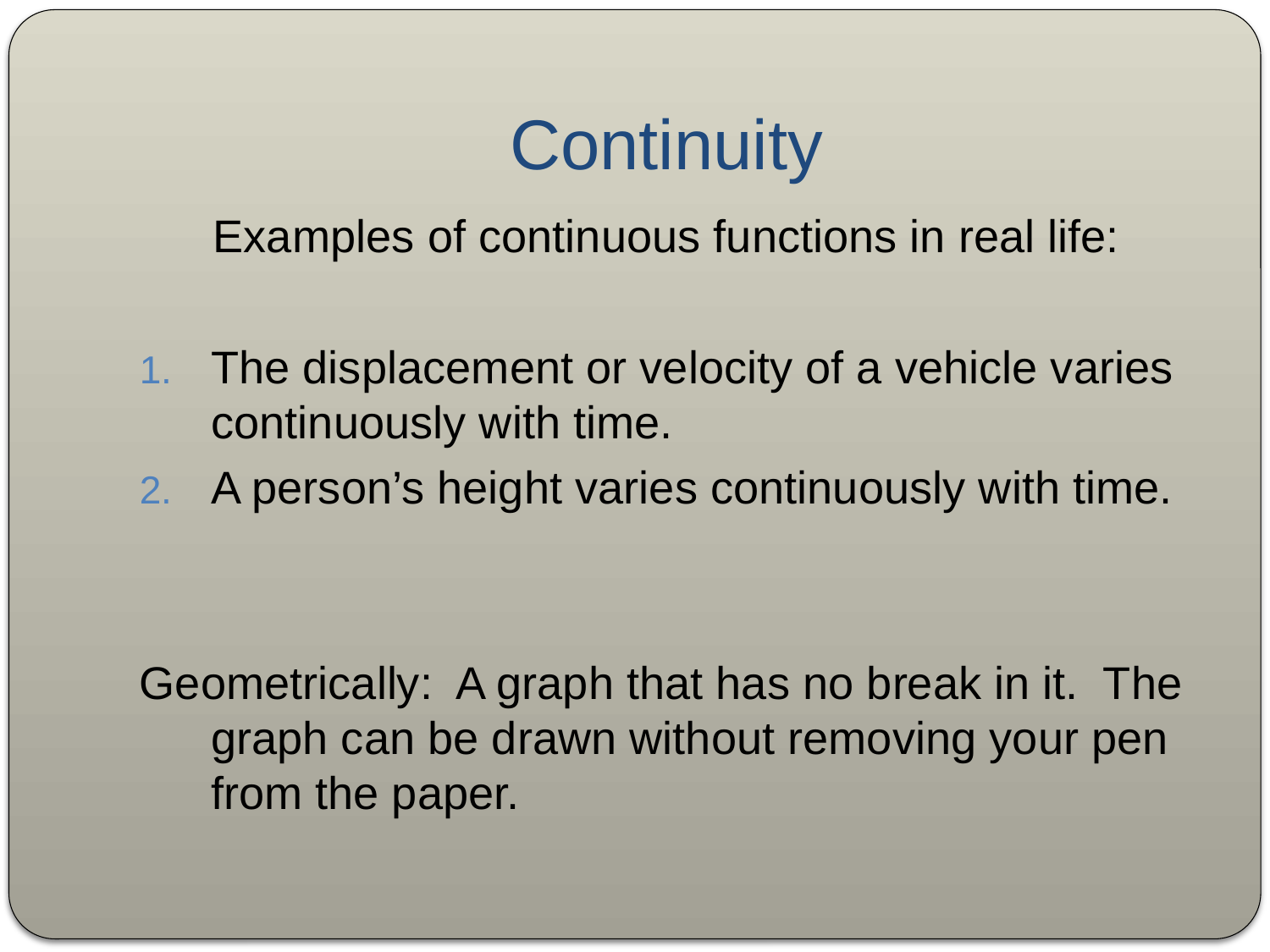

# Continuity
Examples of continuous functions in real life:

The displacement or velocity of a vehicle varies continuously with time.
A person’s height varies continuously with time.

Geometrically:  A graph that has no break in it.  The graph can be drawn without removing your pen from the paper.